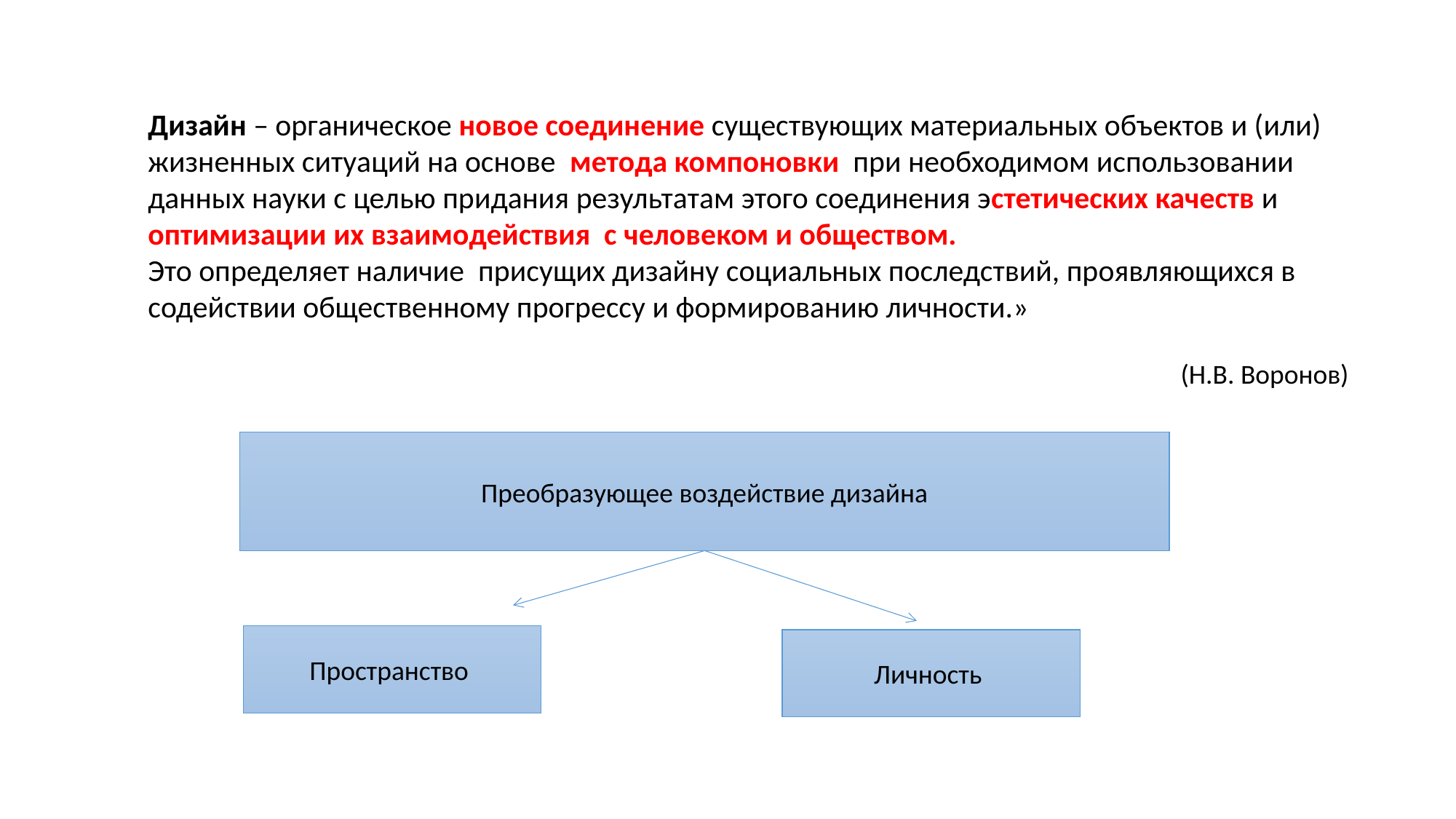

Дизайн – органическое новое соединение существующих материальных объектов и (или) жизненных ситуаций на основе  метода компоновки  при необходимом использовании данных науки с целью придания результатам этого соединения эстетических качеств и оптимизации их взаимодействия  с человеком и обществом.
Это определяет наличие  присущих дизайну социальных последствий, проявляющихся в содействии общественному прогрессу и формированию личности.»

(Н.В. Воронов)
Преобразующее воздействие дизайна
Пространство
Личность